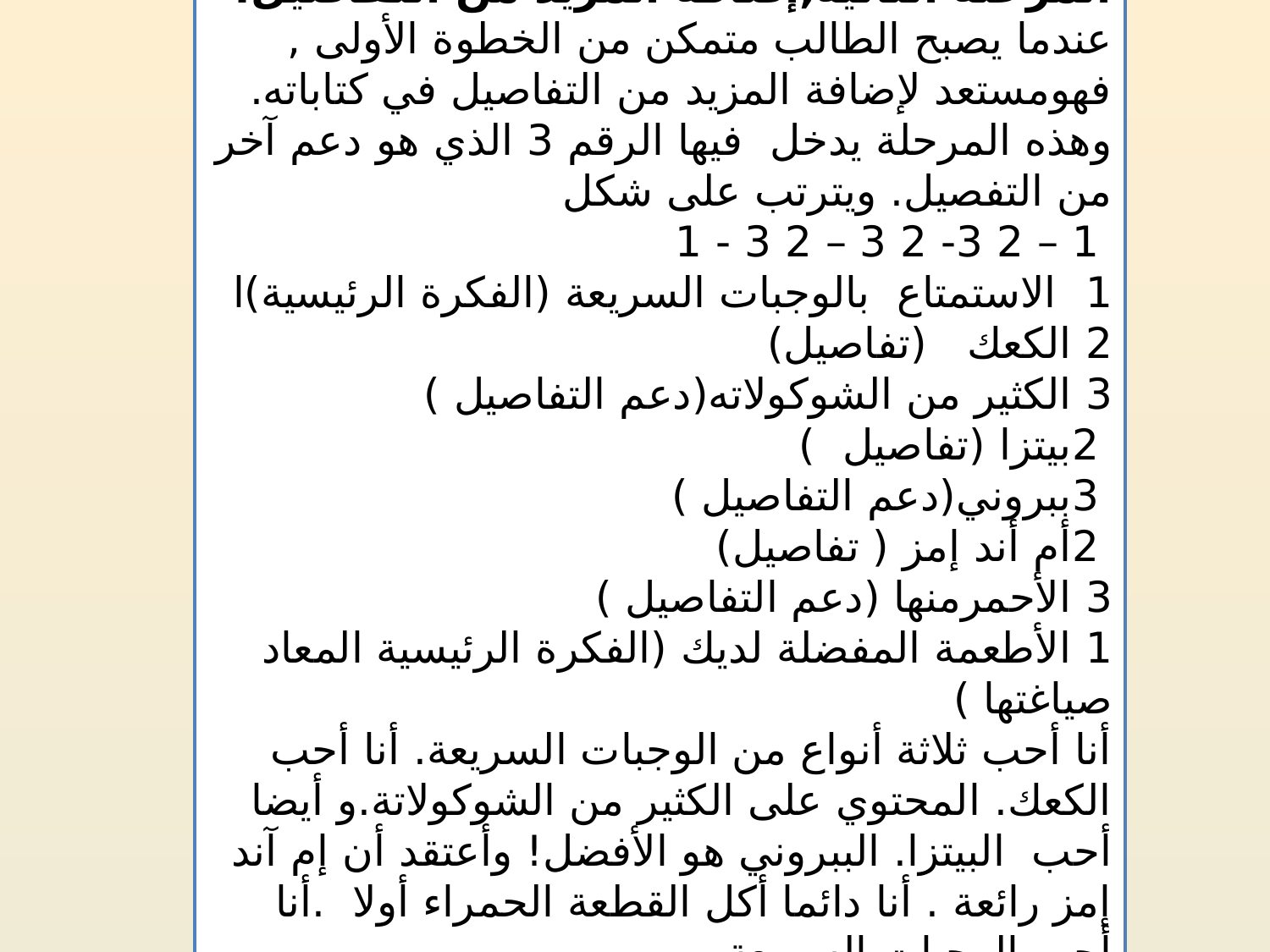

المرحلة الثانية,إضافة المزيد من التفاصيل:
عندما يصبح الطالب متمكن من الخطوة الأولى , فهومستعد لإضافة المزيد من التفاصيل في كتاباته. وهذه المرحلة يدخل  فيها الرقم 3 الذي هو دعم آخر من التفصيل. ويترتب على شكل
 1 – 2 3- 2 3 – 2 3 - 1
1  الاستمتاع  بالوجبات السريعة (الفكرة الرئيسية)ا
2 الكعك   (تفاصيل)
3 الكثير من الشوكولاته(دعم التفاصيل )
 2بيتزا (تفاصيل  )
 3ببروني(دعم التفاصيل )
 2أم أند إمز ( تفاصيل)
3 الأحمرمنها (دعم التفاصيل )
1 الأطعمة المفضلة لديك (الفكرة الرئيسية المعاد صياغتها )
أنا أحب ثلاثة أنواع من الوجبات السريعة. أنا أحب الكعك. المحتوي على الكثير من الشوكولاتة.و أيضا  أحب  البيتزا. الببروني هو الأفضل! وأعتقد أن إم آند إمز رائعة . أنا دائما أكل القطعة الحمراء أولا  .أنا أحب الوجبات السريعة.